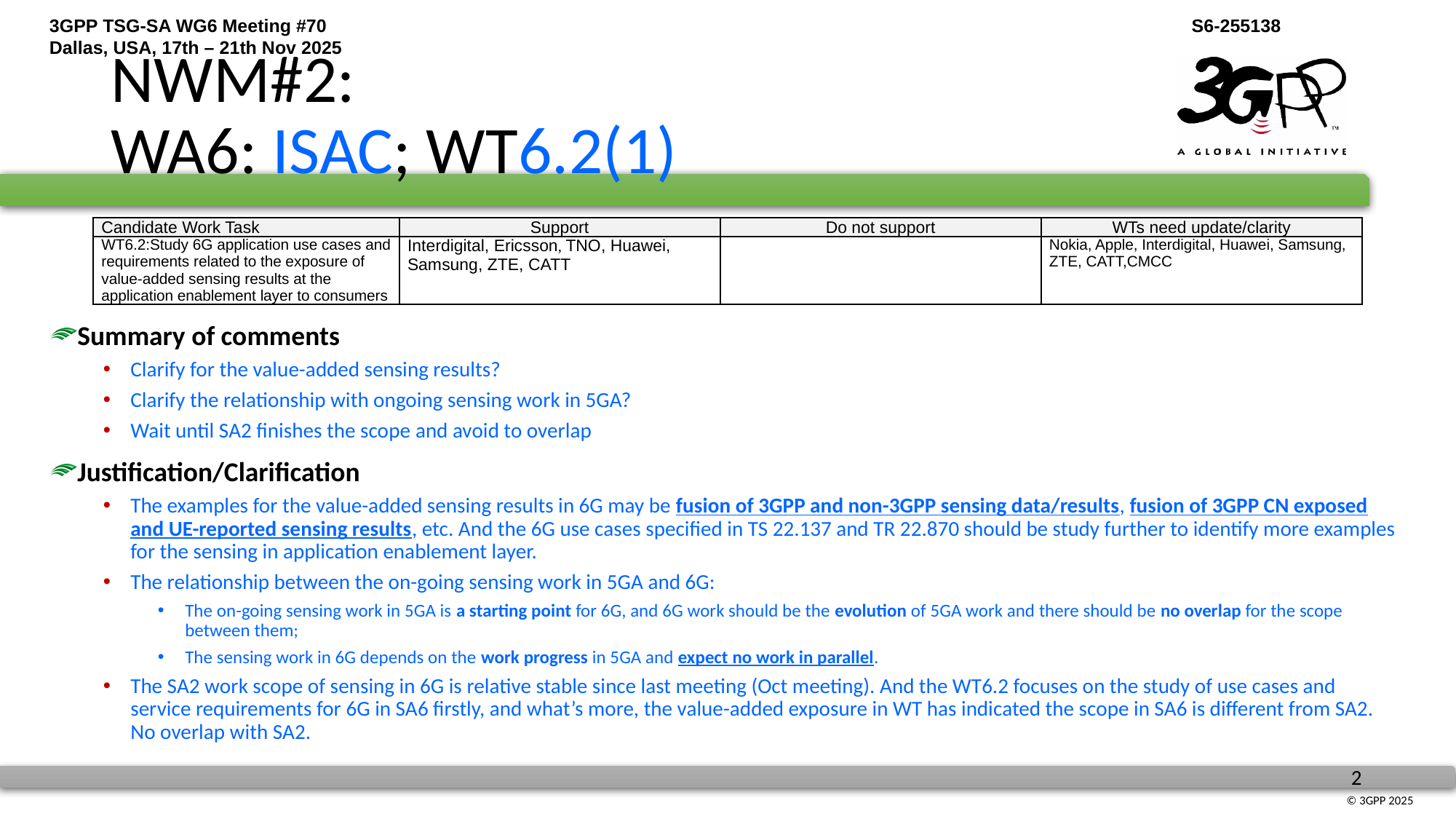

# NWM#2: WA6: ISAC; WT6.2(1)
| Candidate Work Task | Support | Do not support | WTs need update/clarity |
| --- | --- | --- | --- |
| WT6.2:Study 6G application use cases and requirements related to the exposure of value-added sensing results at the application enablement layer to consumers | Interdigital, Ericsson, TNO, Huawei, Samsung, ZTE, CATT |  | Nokia, Apple, Interdigital, Huawei, Samsung, ZTE, CATT,CMCC |
Summary of comments
Clarify for the value-added sensing results?
Clarify the relationship with ongoing sensing work in 5GA?
Wait until SA2 finishes the scope and avoid to overlap
Justification/Clarification
The examples for the value-added sensing results in 6G may be fusion of 3GPP and non-3GPP sensing data/results, fusion of 3GPP CN exposed and UE-reported sensing results, etc. And the 6G use cases specified in TS 22.137 and TR 22.870 should be study further to identify more examples for the sensing in application enablement layer.
The relationship between the on-going sensing work in 5GA and 6G:
The on-going sensing work in 5GA is a starting point for 6G, and 6G work should be the evolution of 5GA work and there should be no overlap for the scope between them;
The sensing work in 6G depends on the work progress in 5GA and expect no work in parallel.
The SA2 work scope of sensing in 6G is relative stable since last meeting (Oct meeting). And the WT6.2 focuses on the study of use cases and service requirements for 6G in SA6 firstly, and what’s more, the value-added exposure in WT has indicated the scope in SA6 is different from SA2. No overlap with SA2.